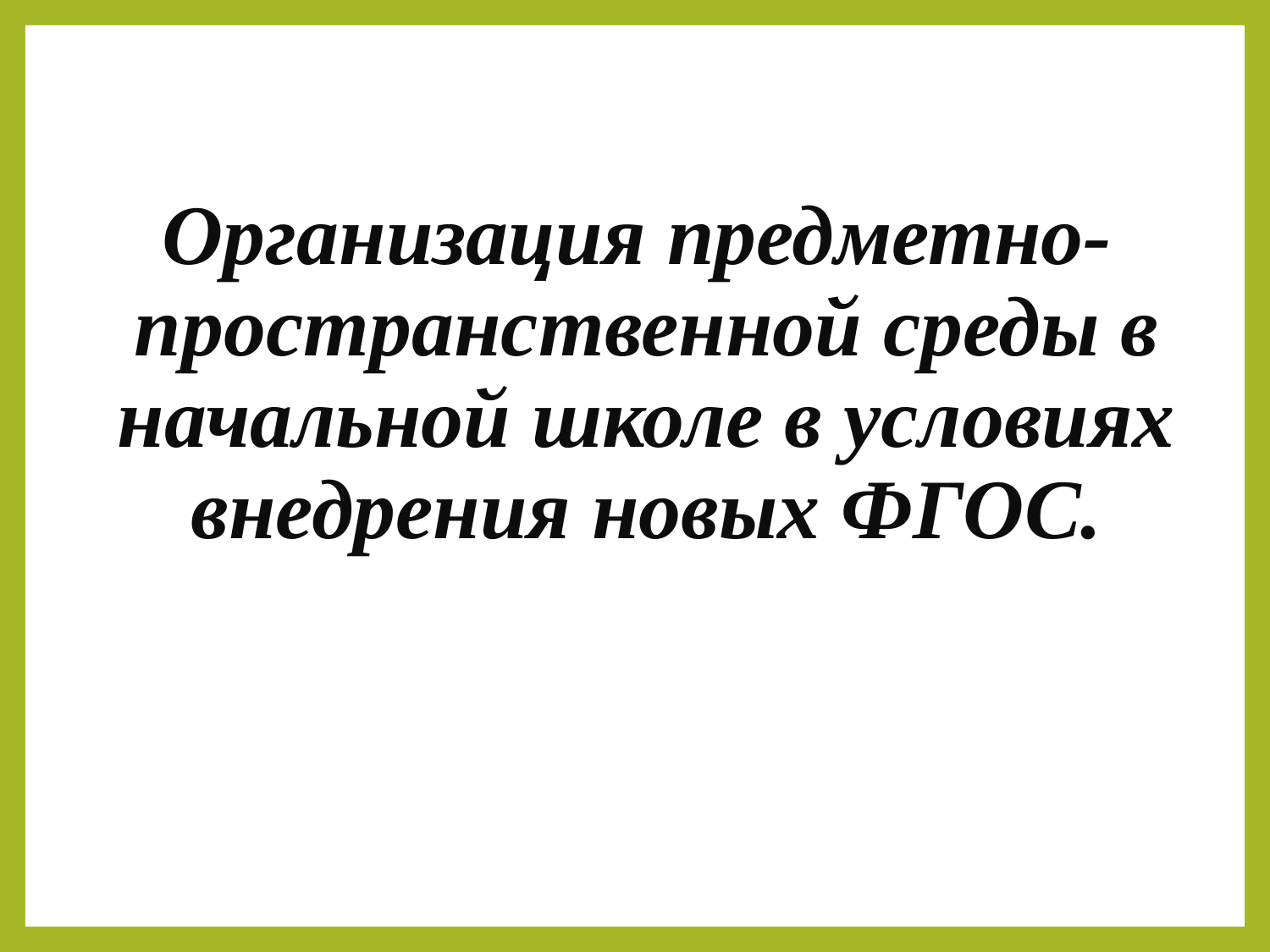

Организация предметно-пространственной среды в начальной школе в условиях внедрения новых ФГОС.